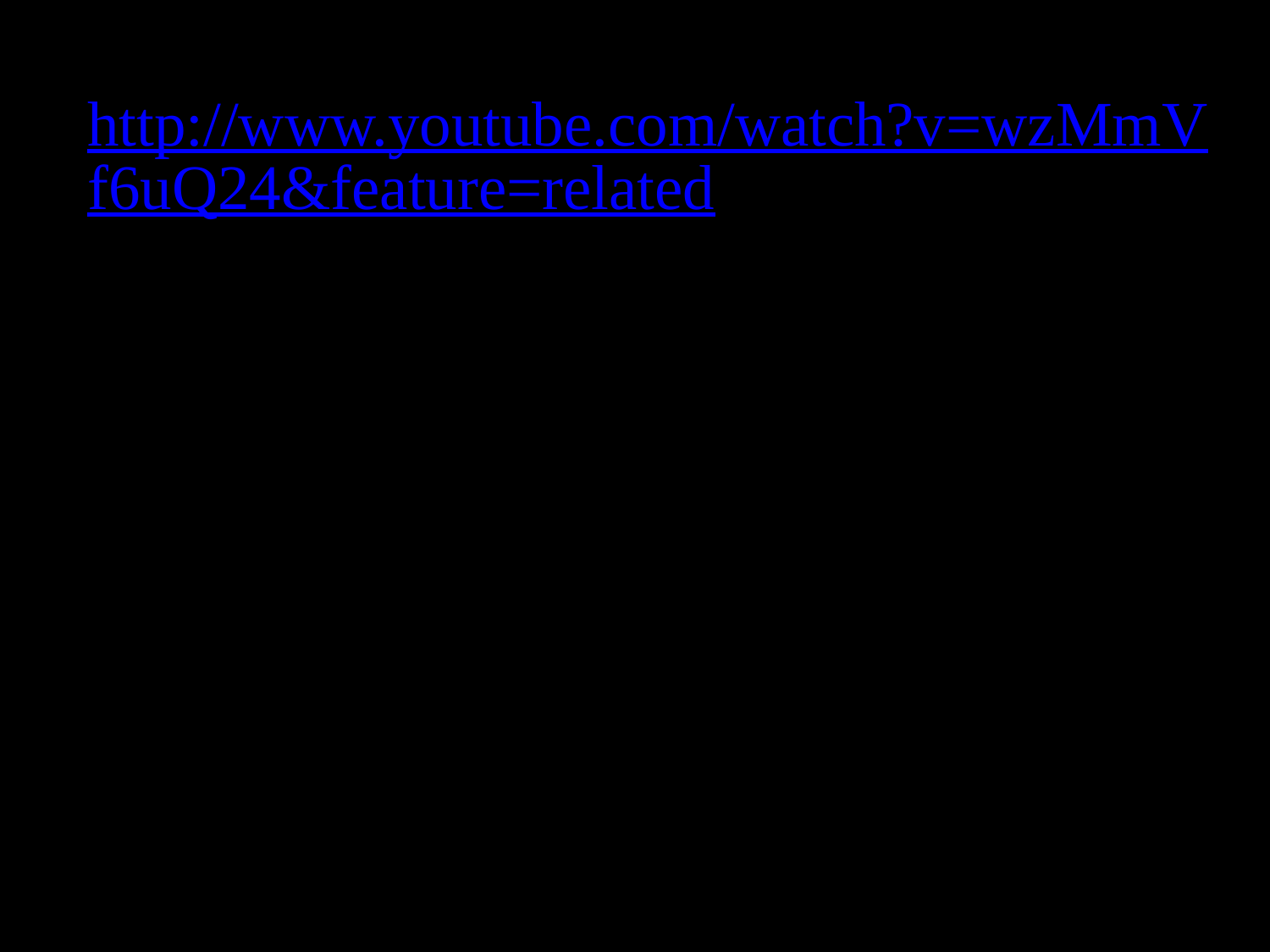

http://www.youtube.com/watch?v=wzMmVf6uQ24&feature=related
Ссылка для вставки в презентацию фильма